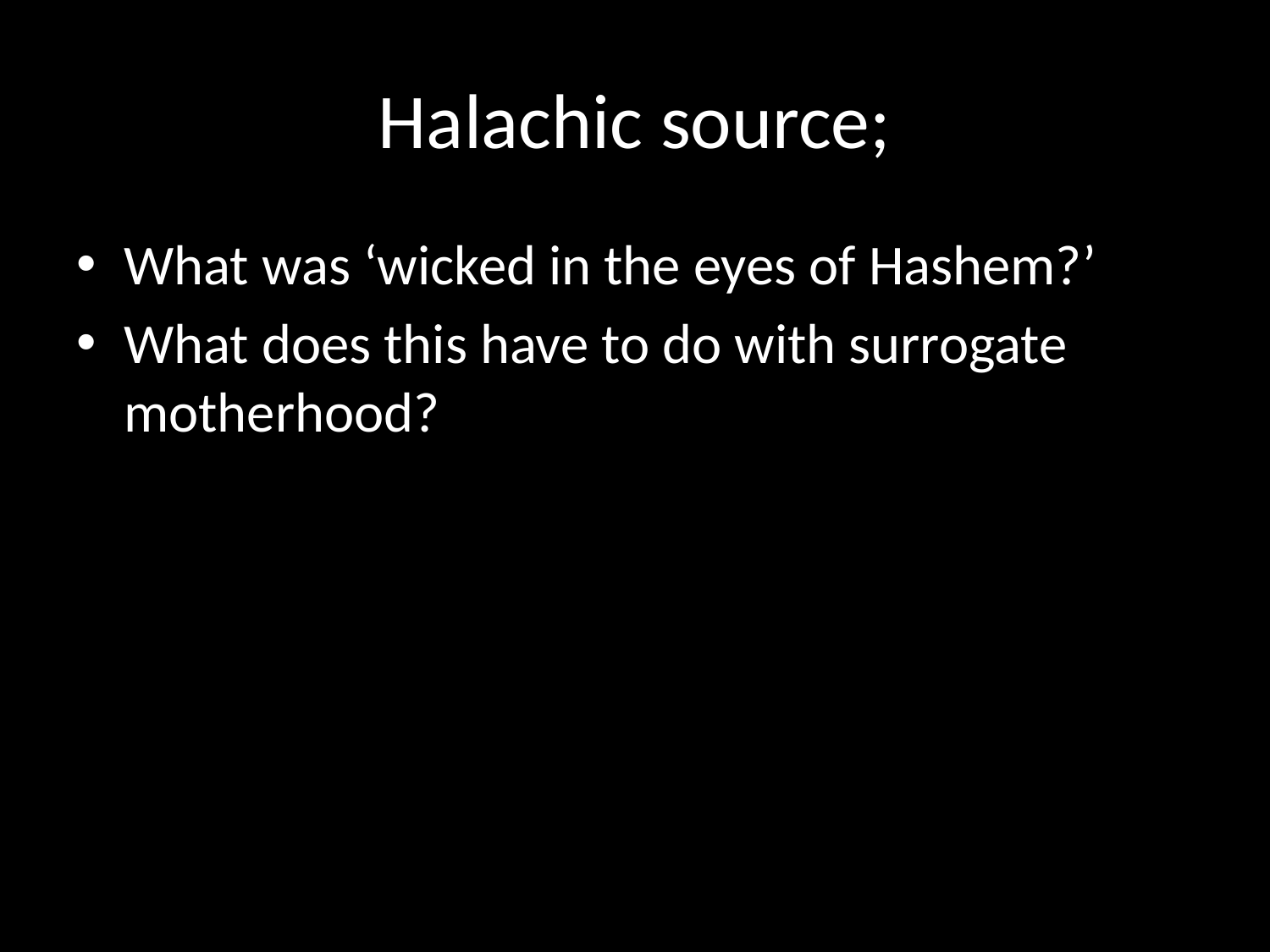

# Halachic source;
What was ‘wicked in the eyes of Hashem?’
What does this have to do with surrogate motherhood?